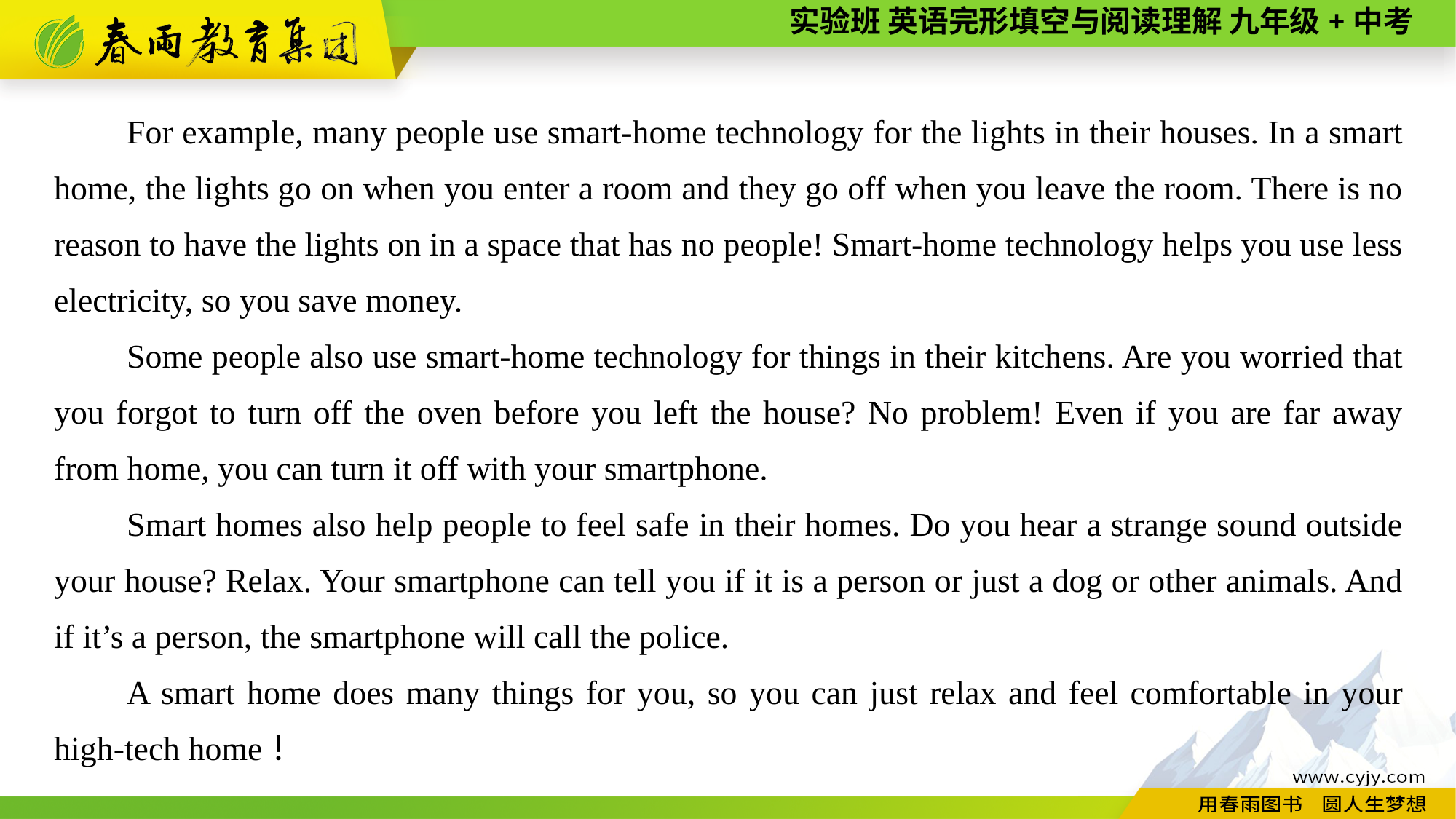

For example, many people use smart-home technology for the lights in their houses. In a smart home, the lights go on when you enter a room and they go off when you leave the room. There is no reason to have the lights on in a space that has no people! Smart-home technology helps you use less electricity, so you save money.
Some people also use smart-home technology for things in their kitchens. Are you worried that you forgot to turn off the oven before you left the house? No problem! Even if you are far away from home, you can turn it off with your smartphone.
Smart homes also help people to feel safe in their homes. Do you hear a strange sound outside your house? Relax. Your smartphone can tell you if it is a person or just a dog or other animals. And if it’s a person, the smartphone will call the police.
A smart home does many things for you, so you can just relax and feel comfortable in your high-tech home！